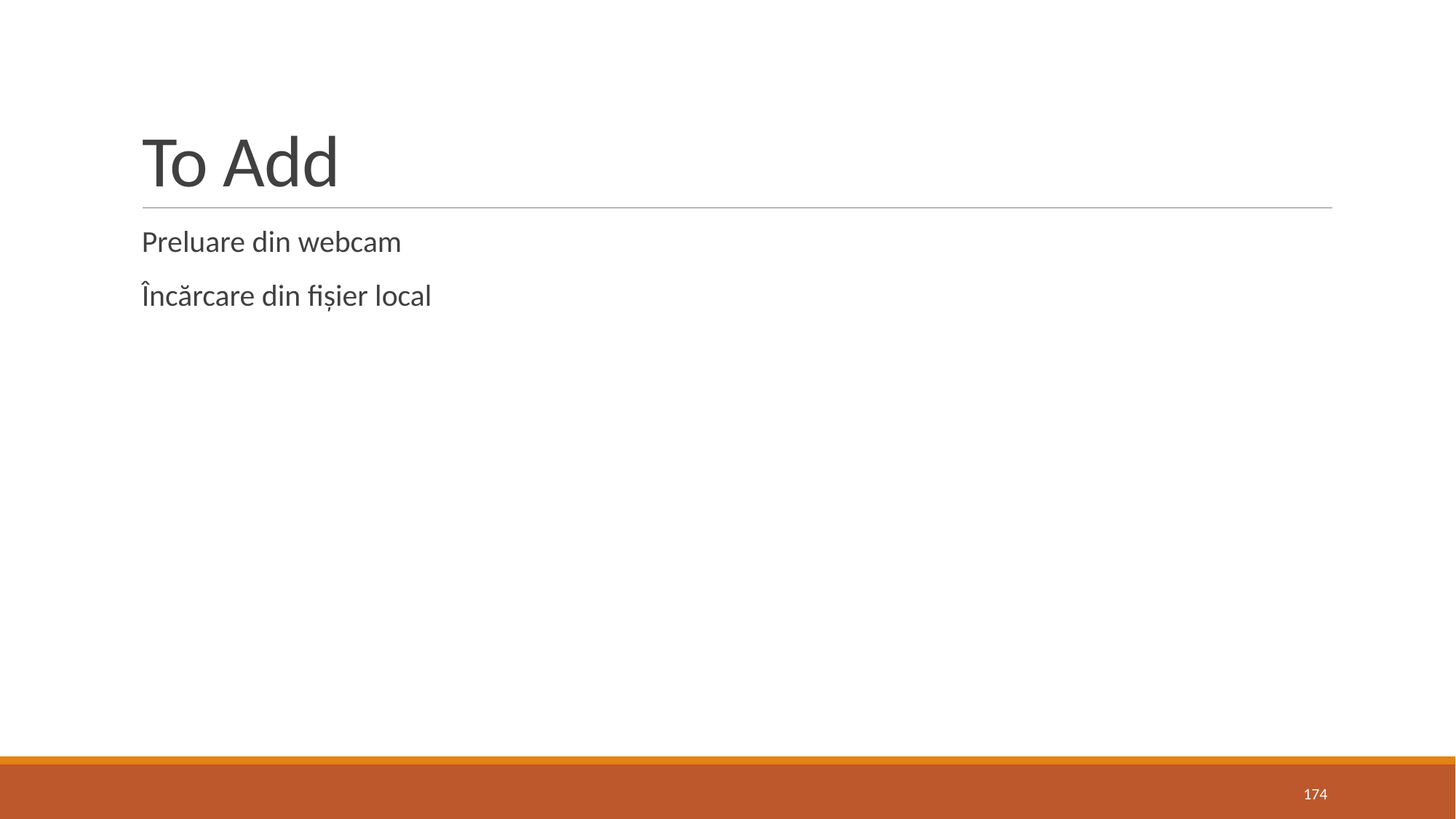

# To Add
Preluare din webcam
Încărcare din fișier local
174